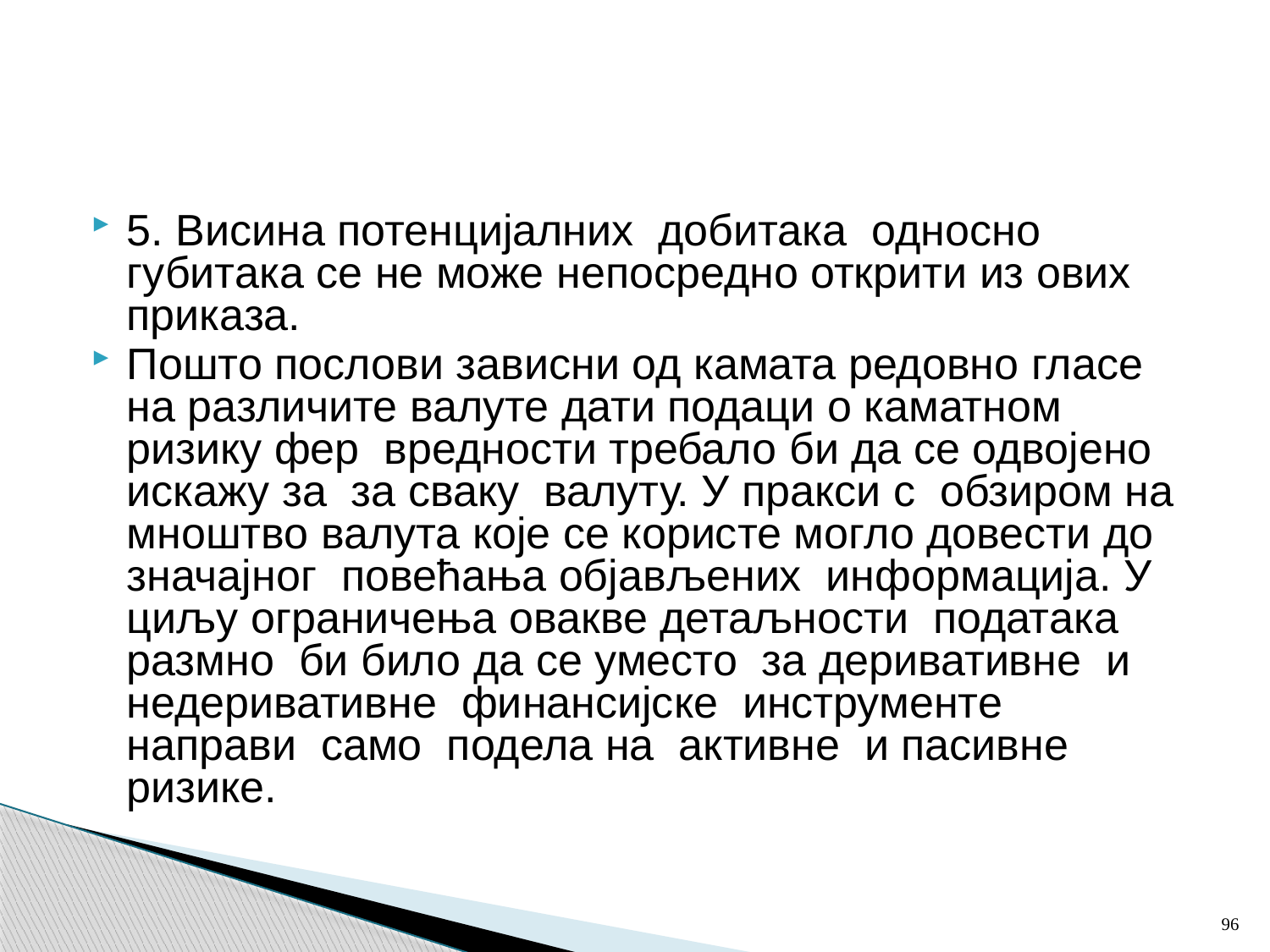

#
5. Висина потенцијалних  добитака  односно  губитака се не може непосредно открити из ових приказа.
Пошто послови зависни од камата редовно гласе на различите валуте дати подаци о каматном ризику фер  вредности требало би да се одвојено искажу за  за сваку  валуту. У пракси с  обзиром на мноштво валута које се користе могло довести до значајног  повећања објављених  информација. У циљу ограничења овакве детаљности  података  размно  би било да се уместо  за деривативне  и недеривативне  финансијске  инструменте  направи  само  подела на  активне  и пасивне ризике.

96